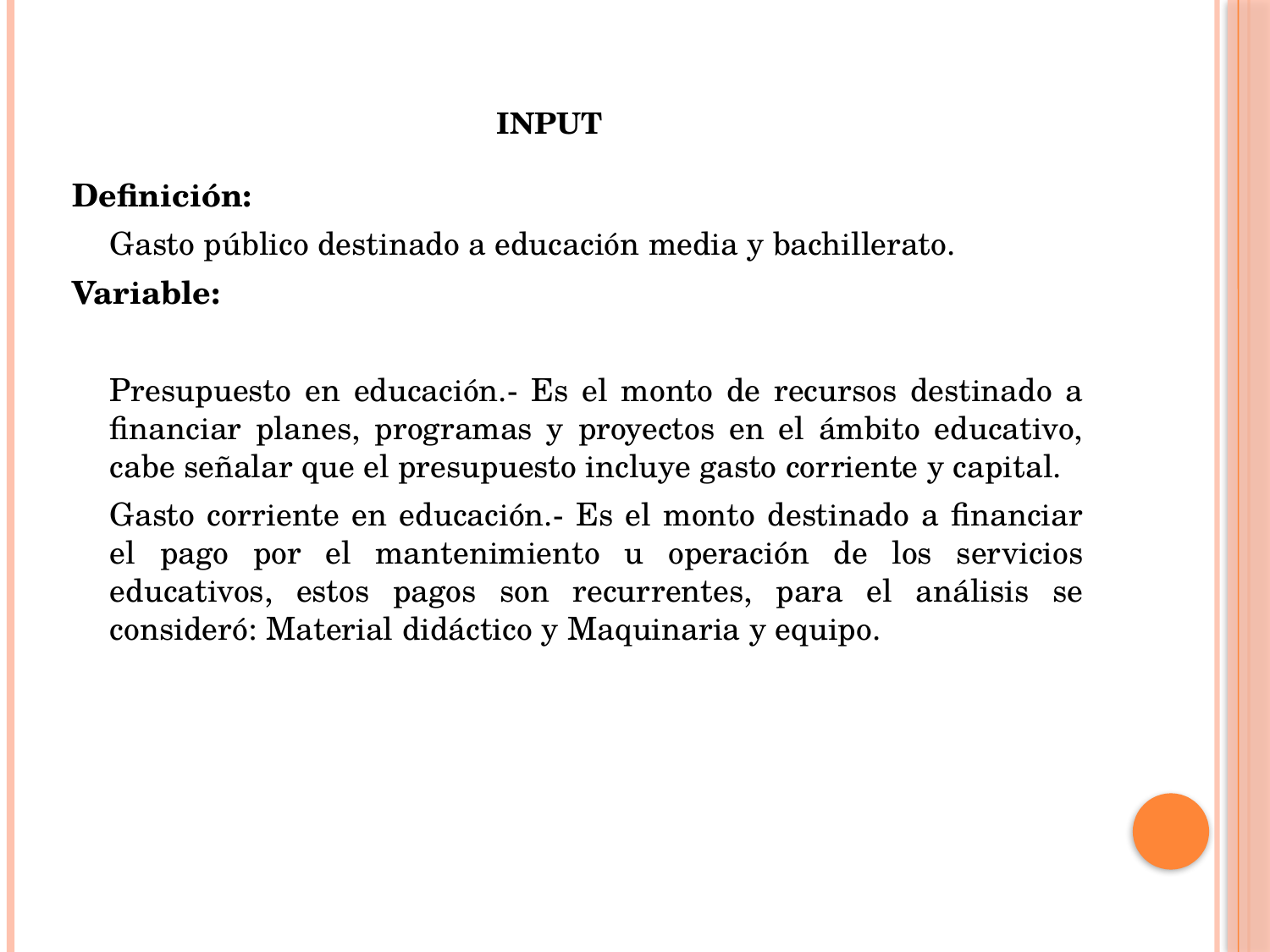

# INPUT
Definición:
	Gasto público destinado a educación media y bachillerato.
Variable:

	Presupuesto en educación.- Es el monto de recursos destinado a financiar planes, programas y proyectos en el ámbito educativo, cabe señalar que el presupuesto incluye gasto corriente y capital.
	Gasto corriente en educación.- Es el monto destinado a financiar el pago por el mantenimiento u operación de los servicios educativos, estos pagos son recurrentes, para el análisis se consideró: Material didáctico y Maquinaria y equipo.